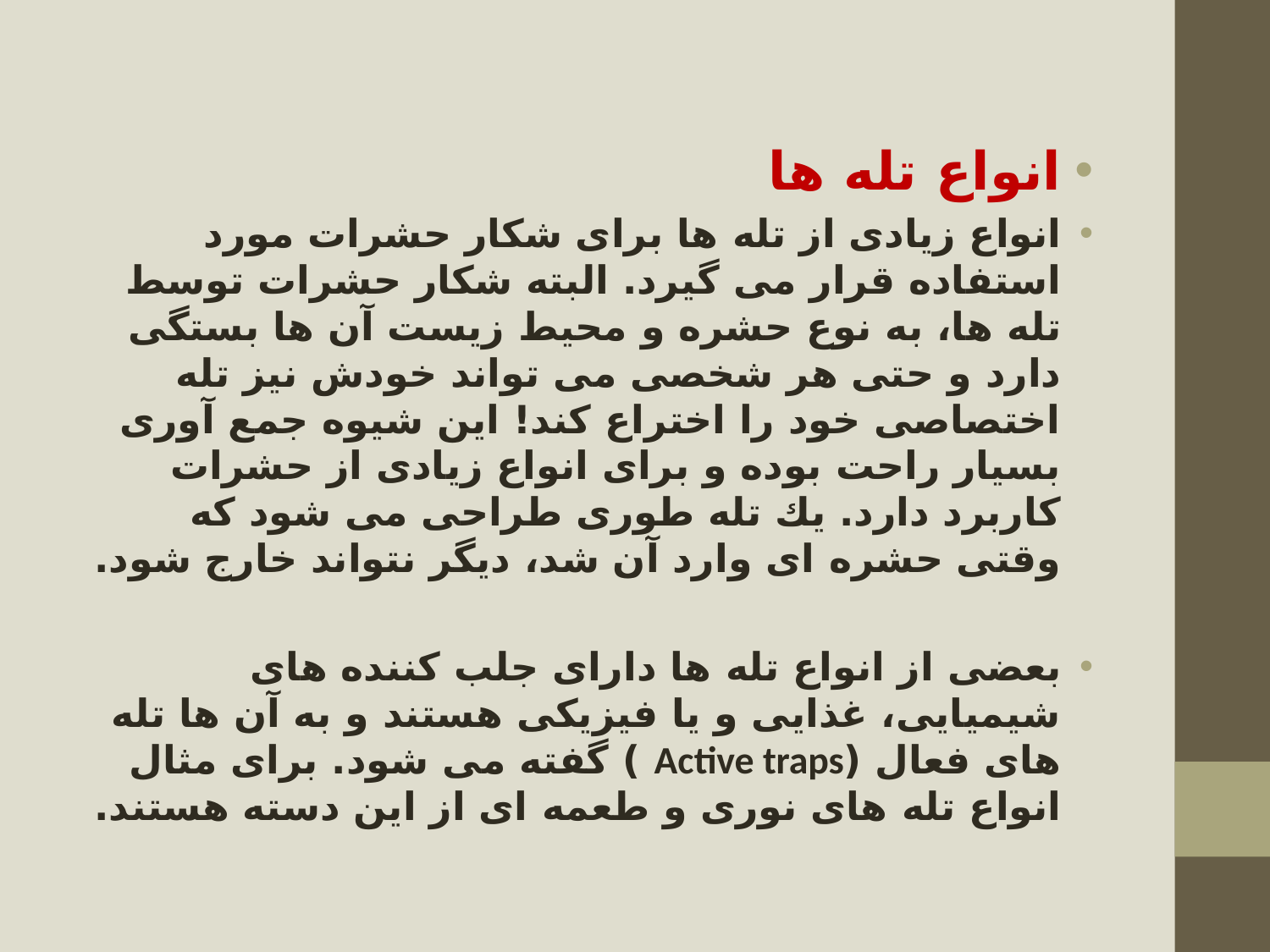

انواع تله‌ ها
انواع زیادی از تله‌ ها برای شكار حشرات مورد استفاده قرار می‌ گیرد. البته شكار حشرات توسط تله ‌ها، به نوع حشره و محیط زیست آن ها بستگی دارد و حتی هر شخصی می ‌تواند خودش نیز تله‌ اختصاصی خود را اختراع كند! این شیوه جمع ‌آوری بسیار راحت بوده و برای انواع زیادی از حشرات كاربرد دارد. یك تله طوری طراحی می ‌شود كه وقتی حشره‌ ای وارد آن شد، دیگر نتواند خارج شود.

بعضی از انواع تله‌ ها دارای جلب كننده‌ های شیمیایی، غذایی و یا فیزیكی هستند و به آن ها تله‌ های فعال (Active traps ) گفته می ‌شود. برای مثال انواع تله‌ های نوری و طعمه ‌‌ای از این دسته هستند.